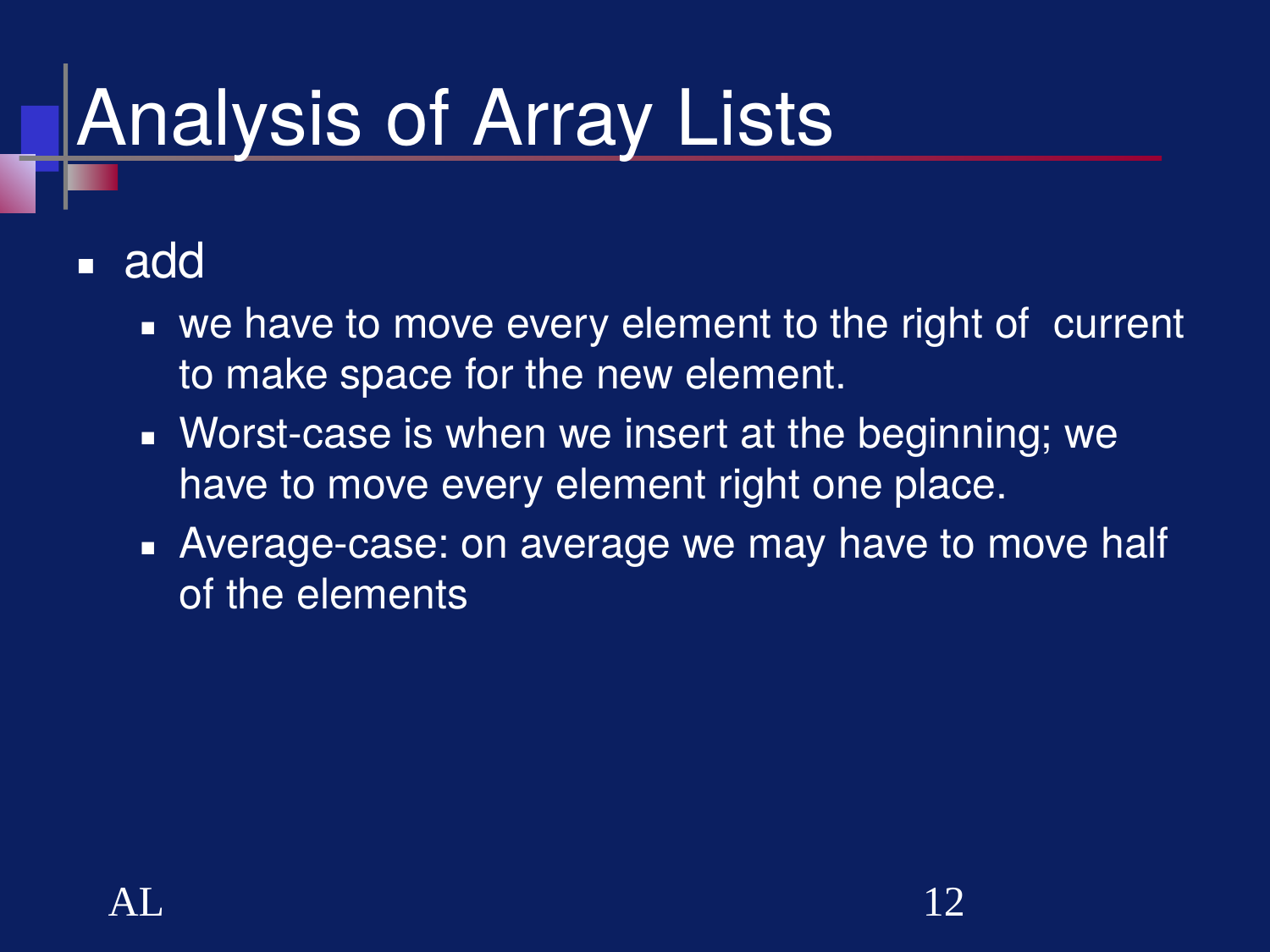

# Analysis of Array Lists
add
we have to move every element to the right of  current to make space for the new element.
Worst-case is when we insert at the beginning; we have to move every element right one place.
Average-case: on average we may have to move half of the elements

AL
12